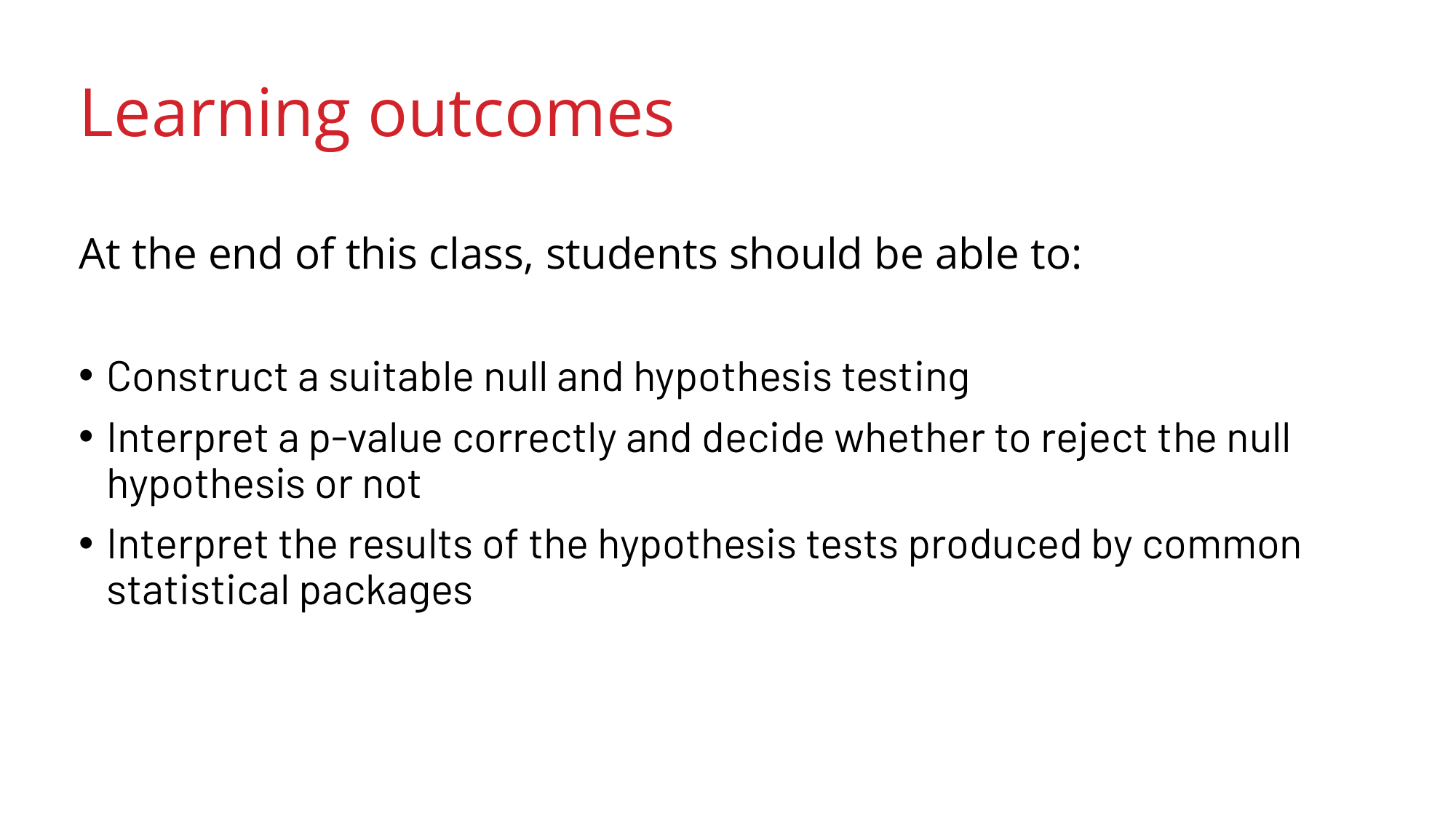

# Learning outcomes
At the end of this class, students should be able to:

Construct a suitable null and hypothesis testing
Interpret a p-value correctly and decide whether to reject the null hypothesis or not
Interpret the results of the hypothesis tests produced by common statistical packages